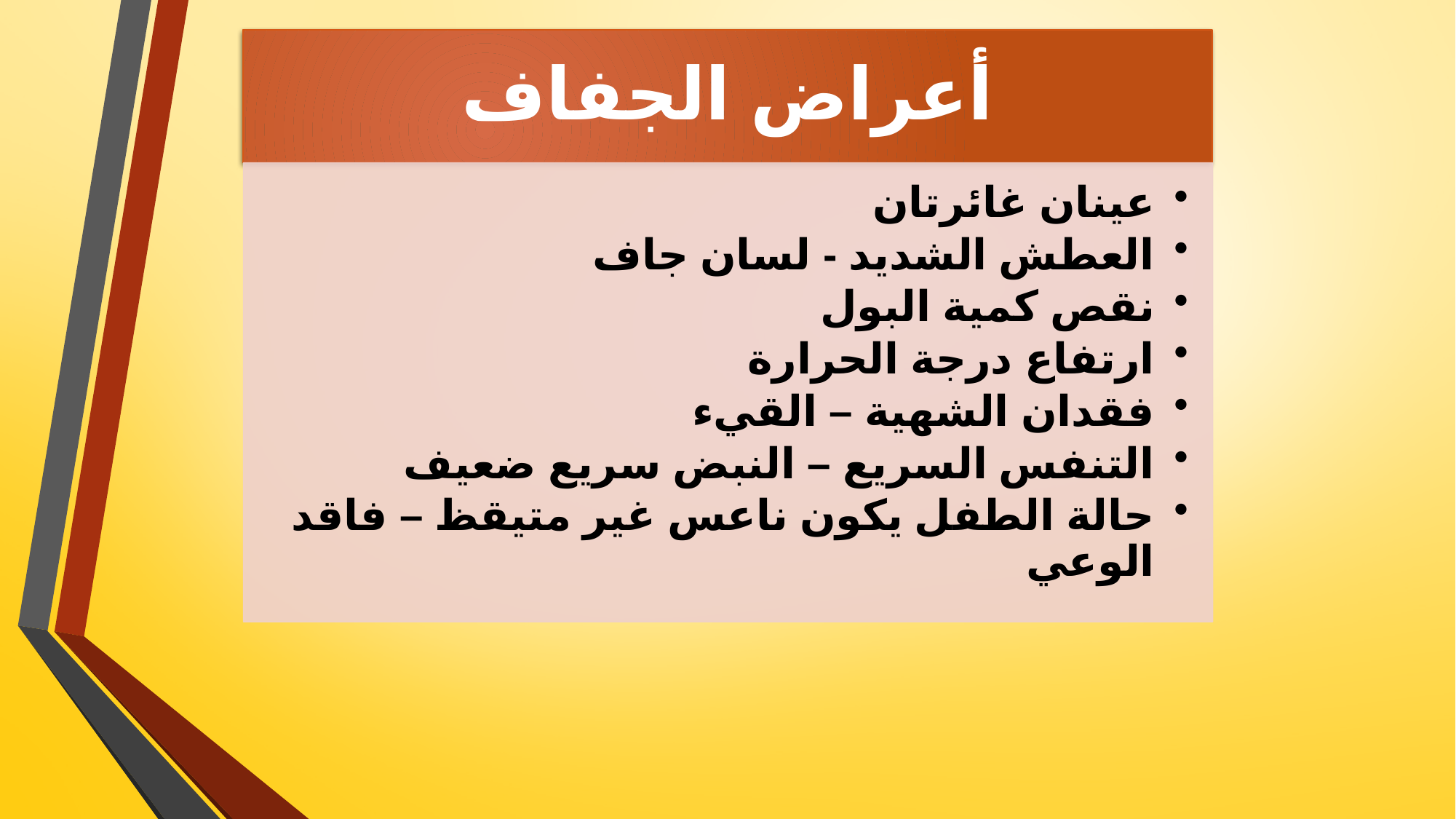

أعراض الجفاف
عينان غائرتان
العطش الشديد - لسان جاف
نقص كمية البول
ارتفاع درجة الحرارة
فقدان الشهية – القيء
التنفس السريع – النبض سريع ضعيف
حالة الطفل يكون ناعس غير متيقظ – فاقد الوعي